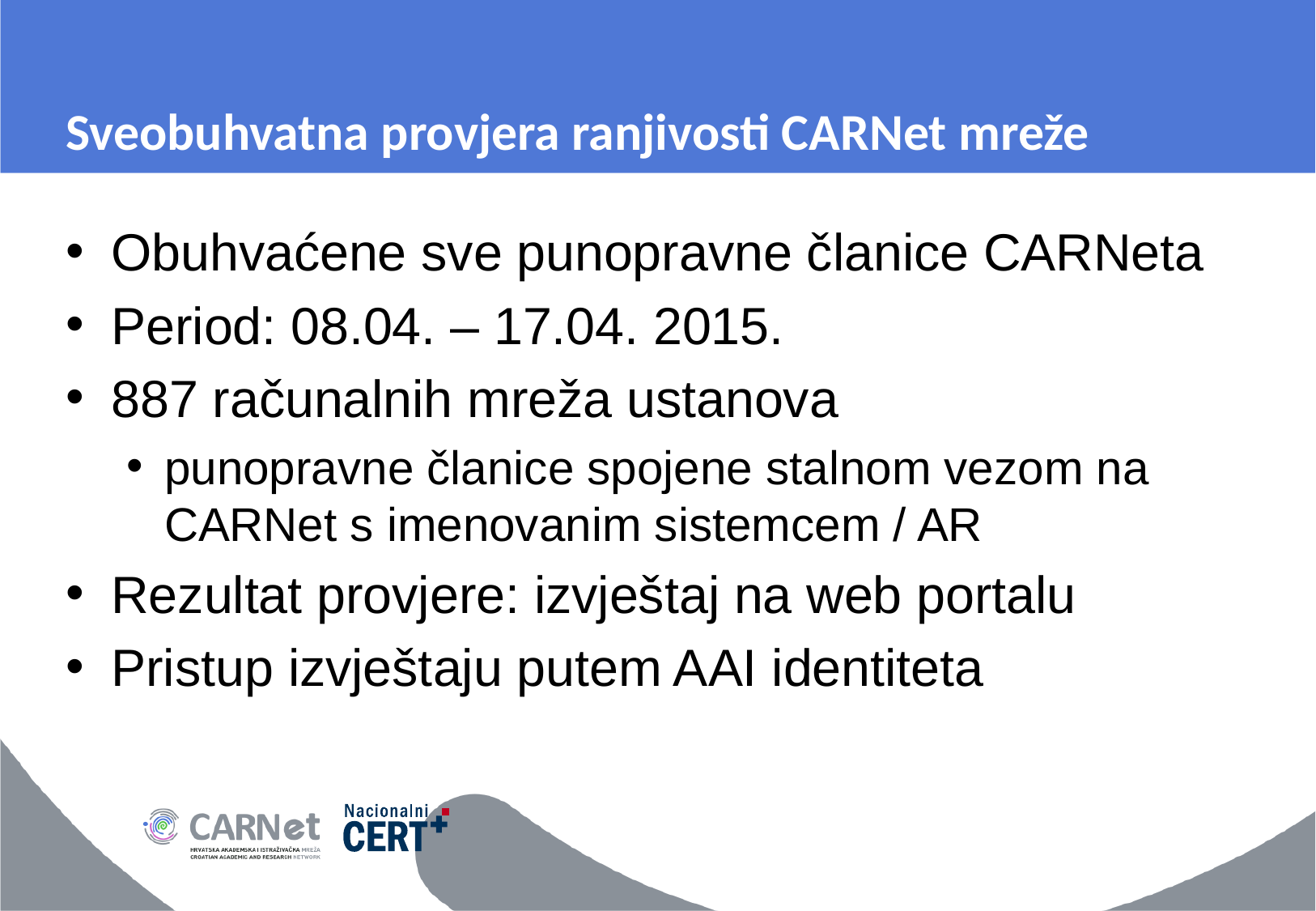

# Sveobuhvatna provjera ranjivosti CARNet mreže
Obuhvaćene sve punopravne članice CARNeta
Period: 08.04. – 17.04. 2015.
887 računalnih mreža ustanova
punopravne članice spojene stalnom vezom na CARNet s imenovanim sistemcem / AR
Rezultat provjere: izvještaj na web portalu
Pristup izvještaju putem AAI identiteta